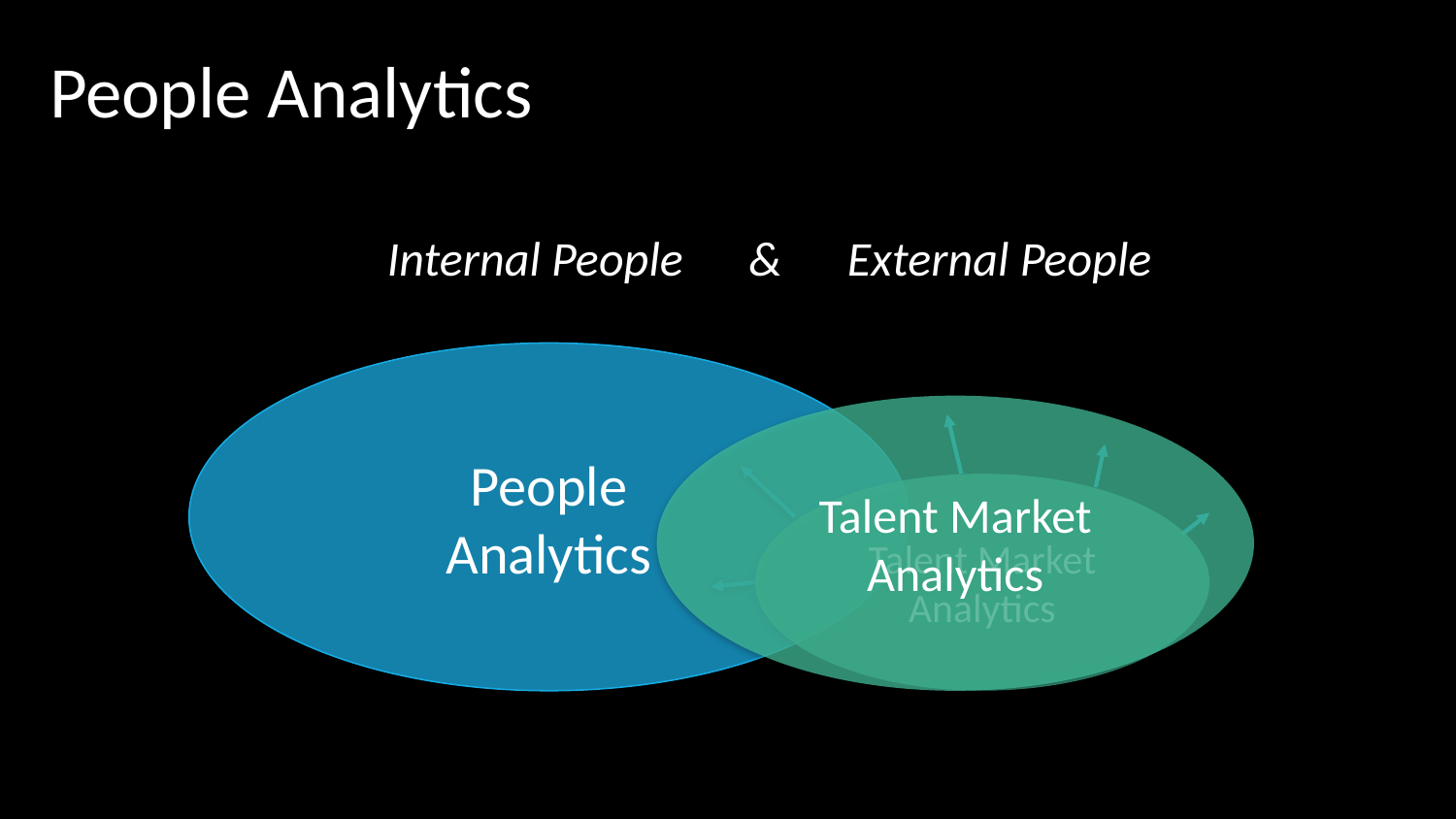

People Analytics
Internal People      &      External People
People
Analytics
Talent Market
Analytics
Talent Market Analytics